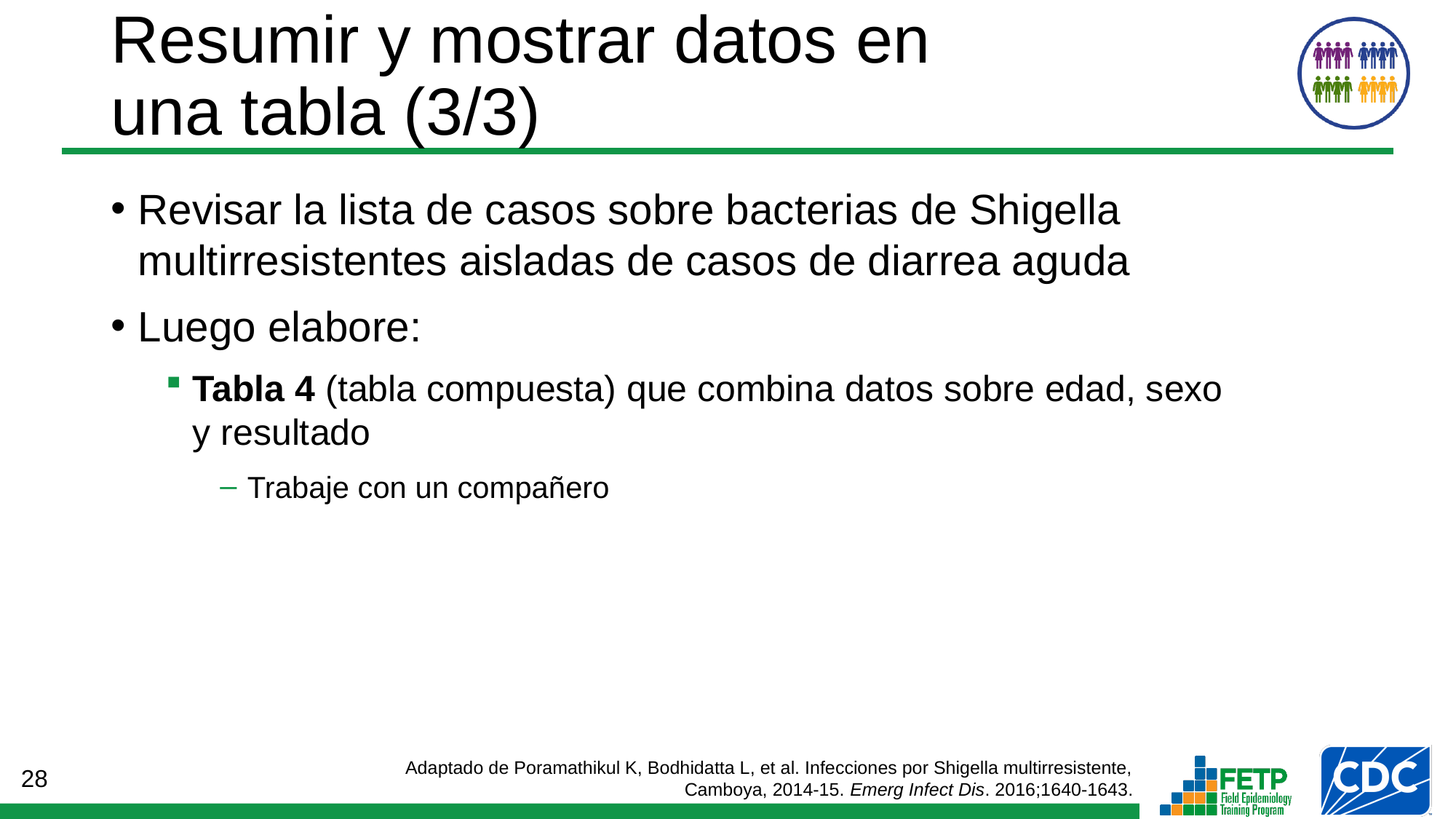

# Resumir y mostrar datos en una tabla (3/3)
Revisar la lista de casos sobre bacterias de Shigella multirresistentes aisladas de casos de diarrea aguda
Luego elabore:
Tabla 4 (tabla compuesta) que combina datos sobre edad, sexo
y resultado
Trabaje con un compañero

Adaptado de Poramathikul K, Bodhidatta L, et al. Infecciones por Shigella multirresistente, Camboya, 2014-15. Emerg Infect Dis. 2016;1640-1643.